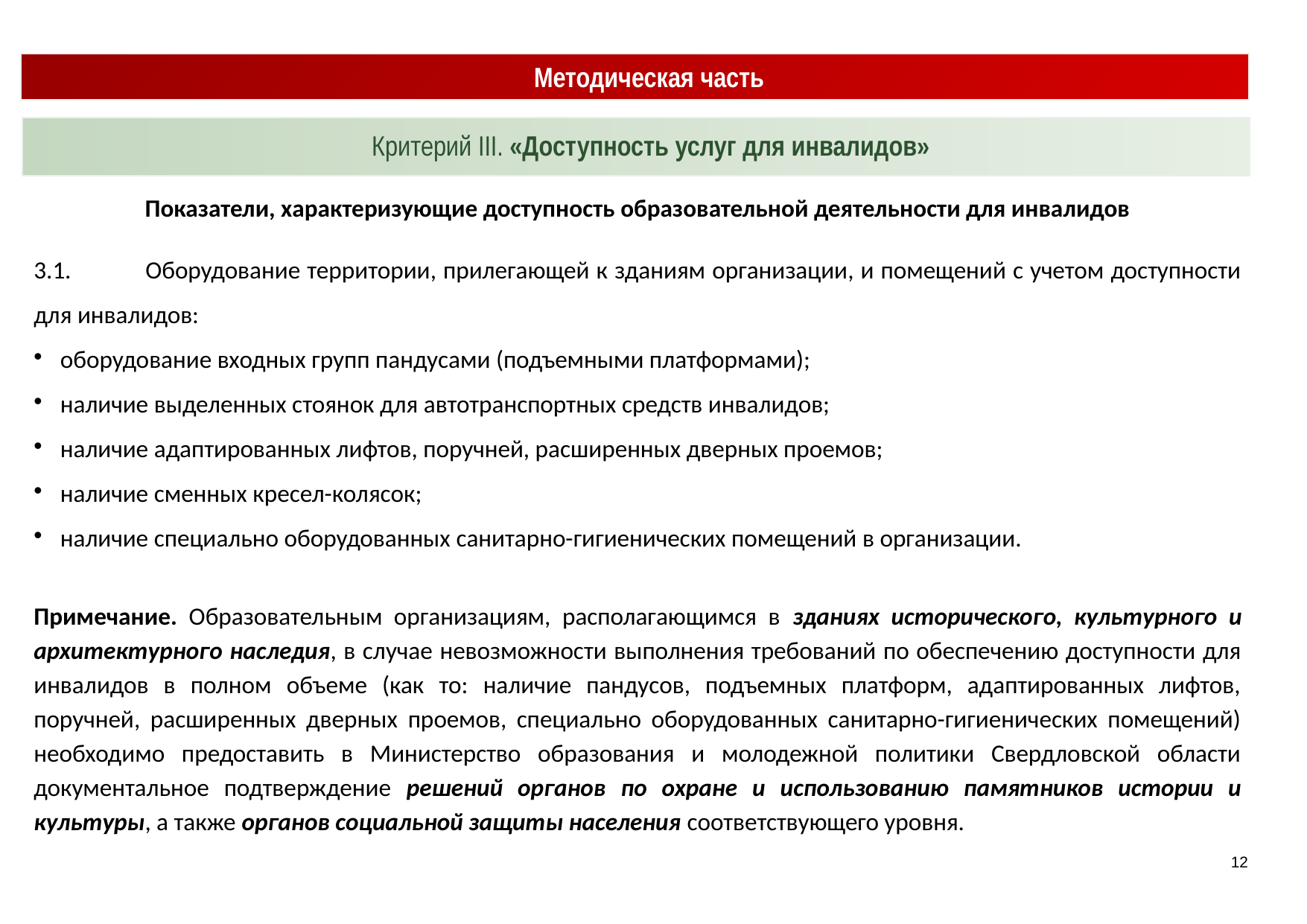

Методическая часть

Критерий III. «Доступность услуг для инвалидов»
Показатели, характеризующие доступность образовательной деятельности для инвалидов
3.1.	Оборудование территории, прилегающей к зданиям организации, и помещений с учетом доступности для инвалидов:
оборудование входных групп пандусами (подъемными платформами);
наличие выделенных стоянок для автотранспортных средств инвалидов;
наличие адаптированных лифтов, поручней, расширенных дверных проемов;
наличие сменных кресел-колясок;
наличие специально оборудованных санитарно-гигиенических помещений в организации.

Примечание. Образовательным организациям, располагающимся в зданиях исторического, культурного и архитектурного наследия, в случае невозможности выполнения требований по обеспечению доступности для инвалидов в полном объеме (как то: наличие пандусов, подъемных платформ, адаптированных лифтов, поручней, расширенных дверных проемов, специально оборудованных санитарно-гигиенических помещений) необходимо предоставить в Министерство образования и молодежной политики Свердловской области документальное подтверждение решений органов по охране и использованию памятников истории и культуры, а также органов социальной защиты населения соответствующего уровня.
12